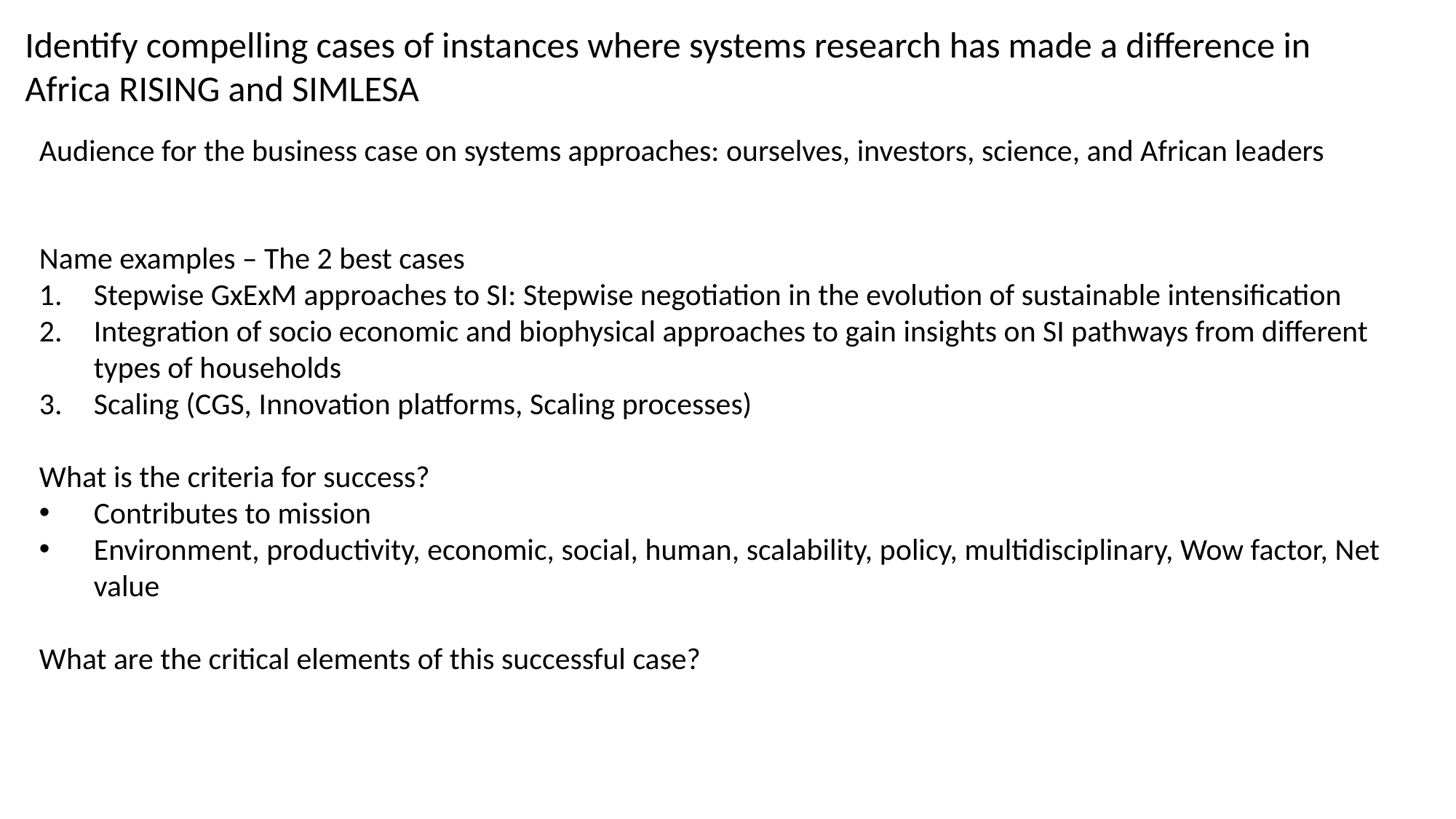

Identify compelling cases of instances where systems research has made a difference in Africa RISING and SIMLESA
Audience for the business case on systems approaches: ourselves, investors, science, and African leaders
Name examples – The 2 best cases
Stepwise GxExM approaches to SI: Stepwise negotiation in the evolution of sustainable intensification
Integration of socio economic and biophysical approaches to gain insights on SI pathways from different types of households
Scaling (CGS, Innovation platforms, Scaling processes)

What is the criteria for success?
Contributes to mission
Environment, productivity, economic, social, human, scalability, policy, multidisciplinary, Wow factor, Net value

What are the critical elements of this successful case?